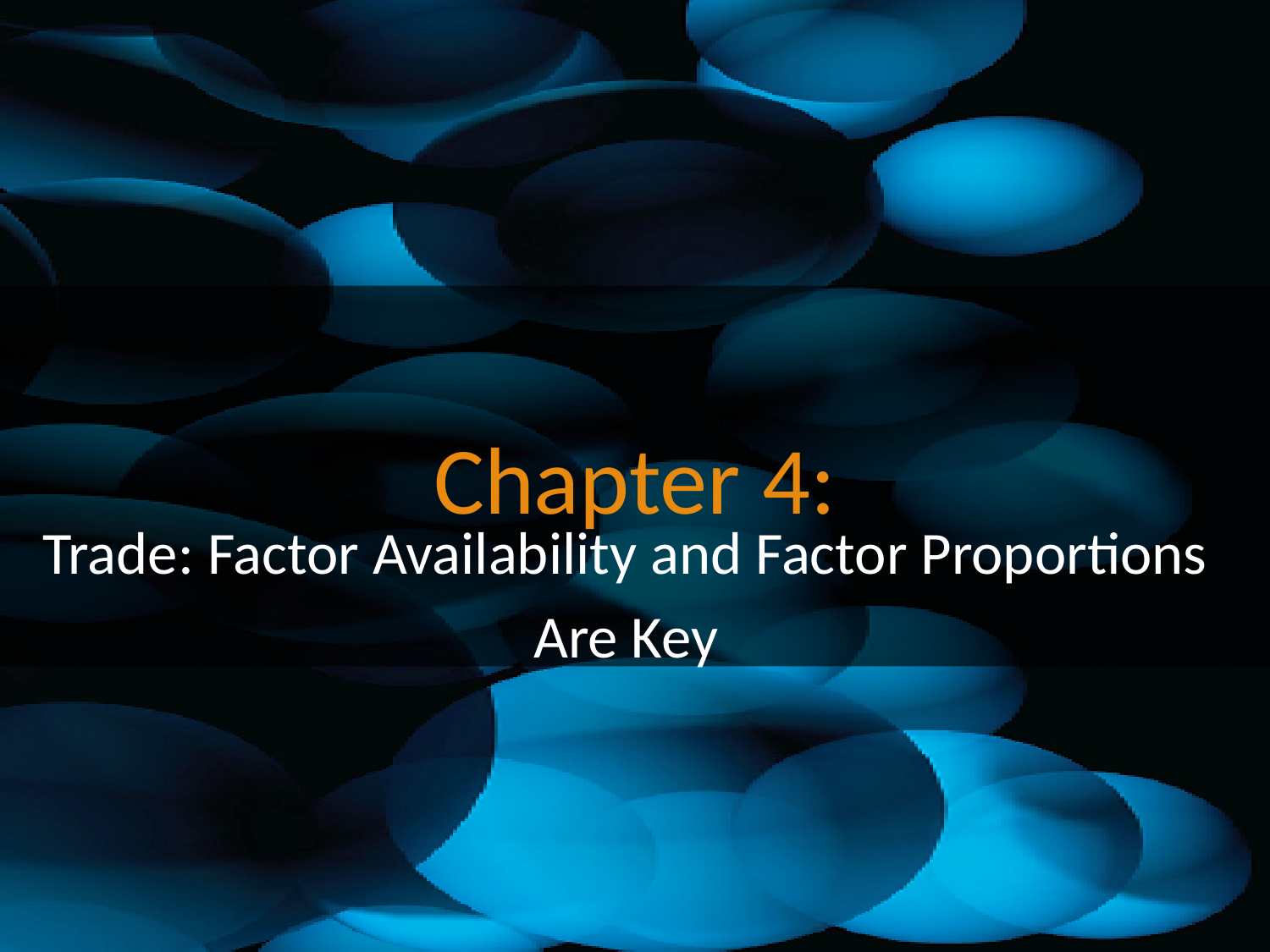

# Chapter 4:
Trade: Factor Availability and Factor Proportions
Are Key